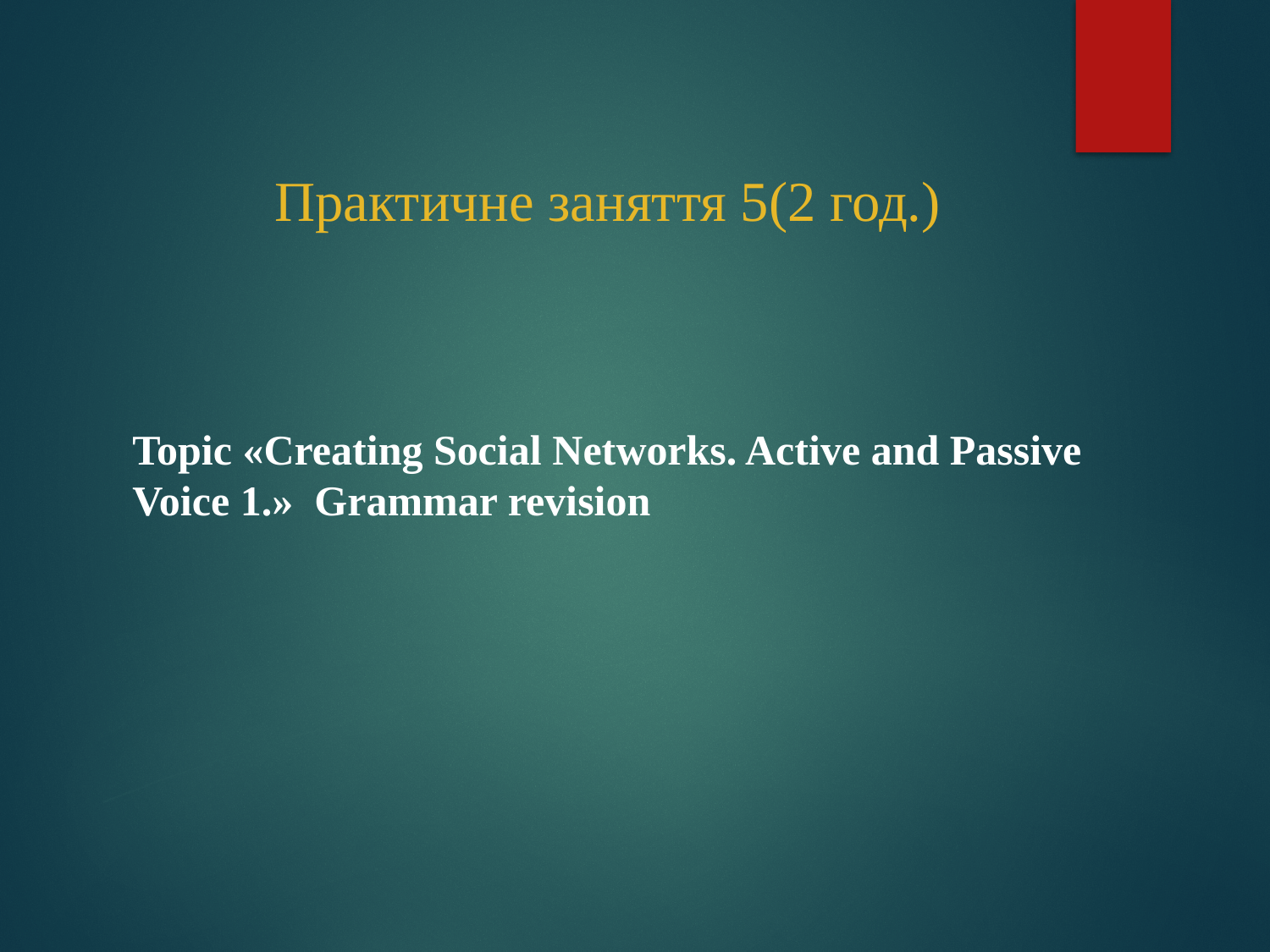

# Практичне заняття 5(2 год.)
Topic «Creating Social Networks. Active and Passive Voice 1.»  Grammar revision